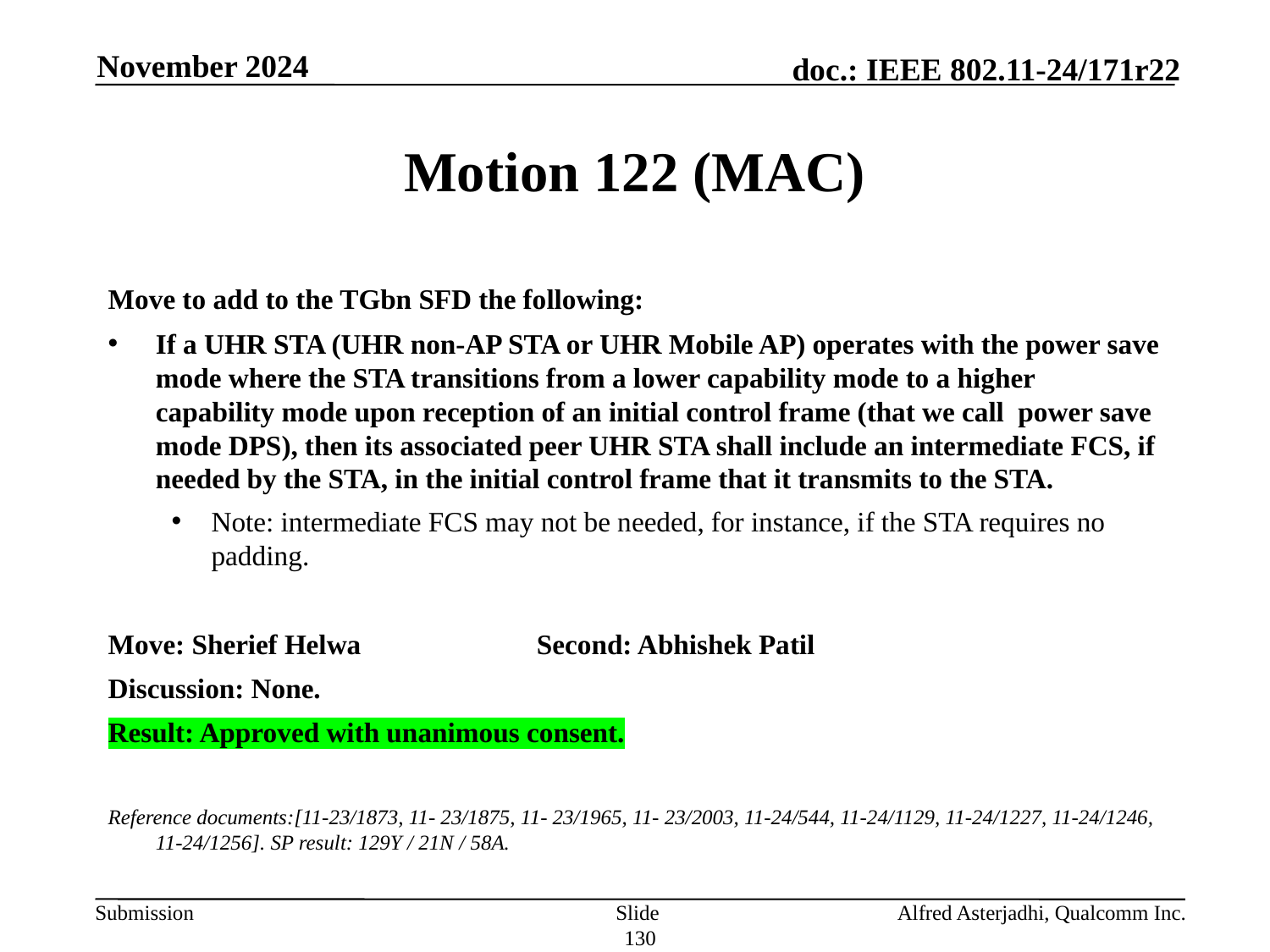

November 2024
# Motion 122 (MAC)
Move to add to the TGbn SFD the following:
If a UHR STA (UHR non-AP STA or UHR Mobile AP) operates with the power save mode where the STA transitions from a lower capability mode to a higher capability mode upon reception of an initial control frame (that we call  power save mode DPS), then its associated peer UHR STA shall include an intermediate FCS, if needed by the STA, in the initial control frame that it transmits to the STA.
Note: intermediate FCS may not be needed, for instance, if the STA requires no padding.

Move: Sherief Helwa		Second: Abhishek Patil
Discussion: None.
Result: Approved with unanimous consent.

Reference documents:[11-23/1873, 11- 23/1875, 11- 23/1965, 11- 23/2003, 11-24/544, 11-24/1129, 11-24/1227, 11-24/1246, 11-24/1256]. SP result: 129Y / 21N / 58A.

Slide 130
Alfred Asterjadhi, Qualcomm Inc.